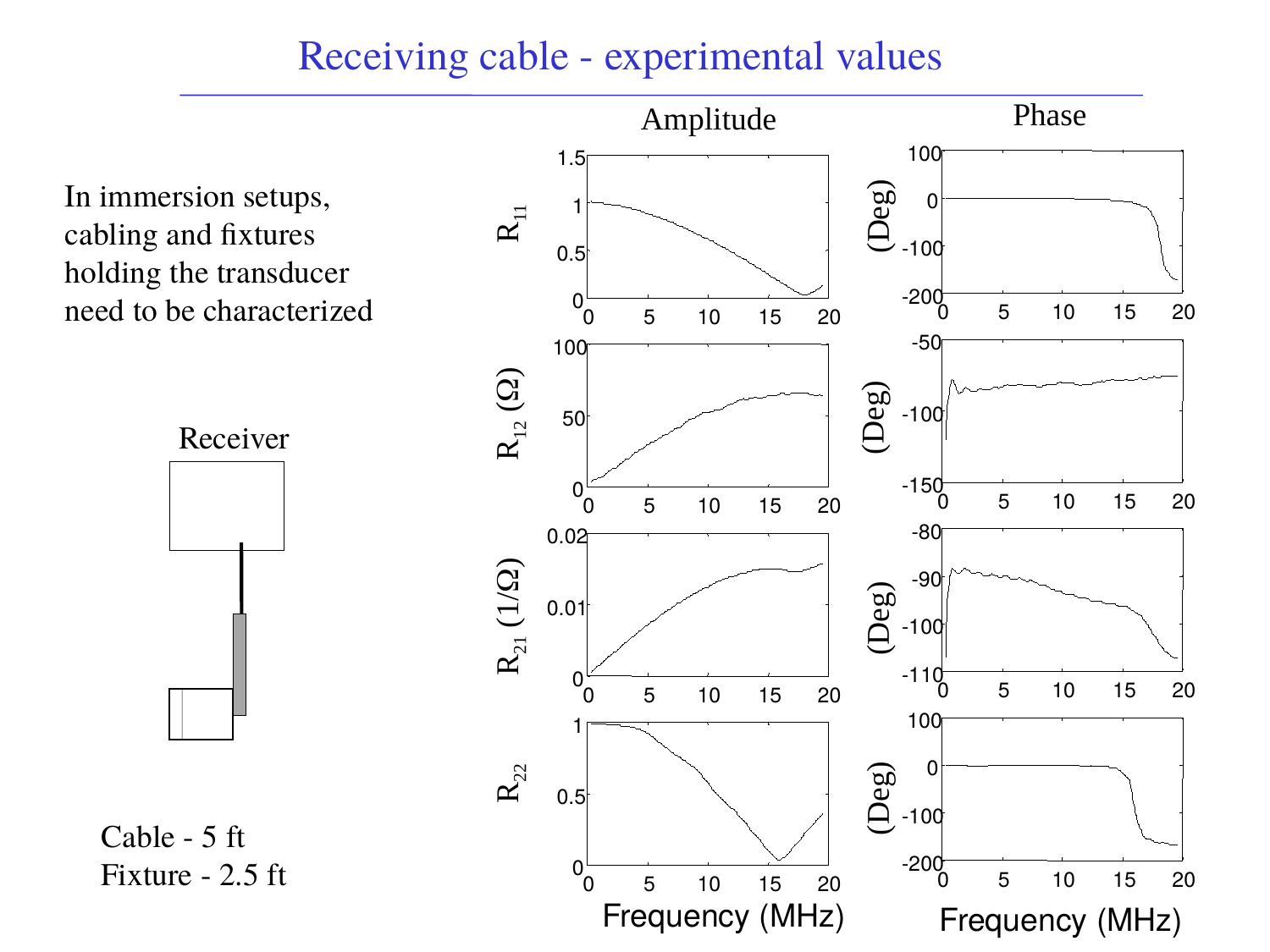

Receiving cable - experimental values
Phase
Amplitude
100
1.5

0
(Deg)
1
R11

-100
0.5

-200
0

0
5
10
15
20
0
5
10
15
20
-50
100

R12 (Ω)
(Deg)

-100
50

-150
0

0
5
10
15
20
0
5
10
15
20
-80
0.02

-90

R21 (1/Ω)
(Deg)
0.01

-100

-110
0

0
5
10
15
20
0
5
10
15
20
100
1

0
R22

(Deg)
0.5

-100

-200
0

0
5
10
15
20
0
5
10
15
20
Frequency (MHz)
Frequency (MHz)

In immersion setups,
cabling and fixtures
holding the transducer
need to be characterized
Receiver

Cable - 5 ft
Fixture - 2.5 ft